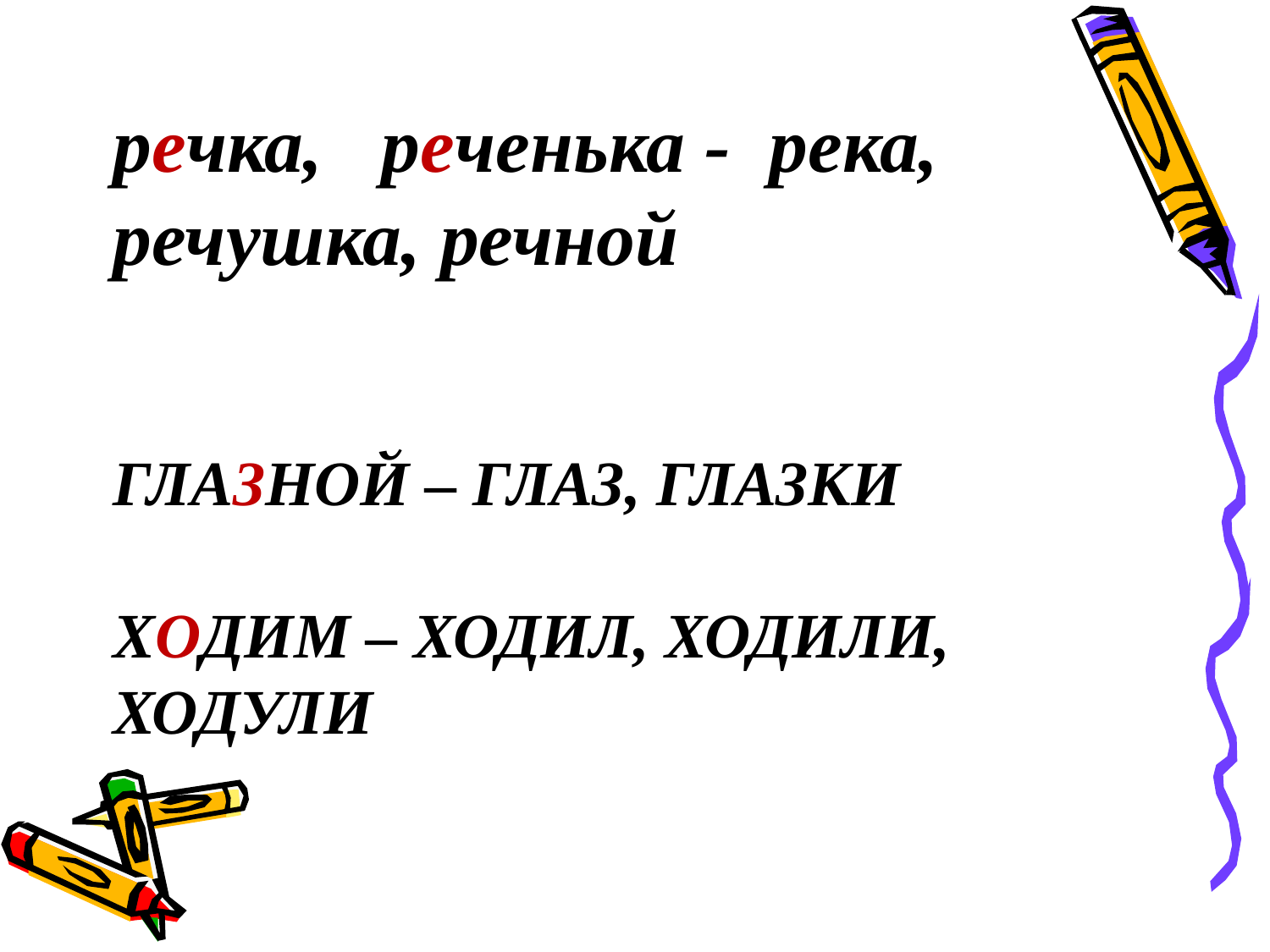

речка,   реченька -  река, речушка, речной

# глазной – глаз, глазки ходим – ходил, ходили, ходули